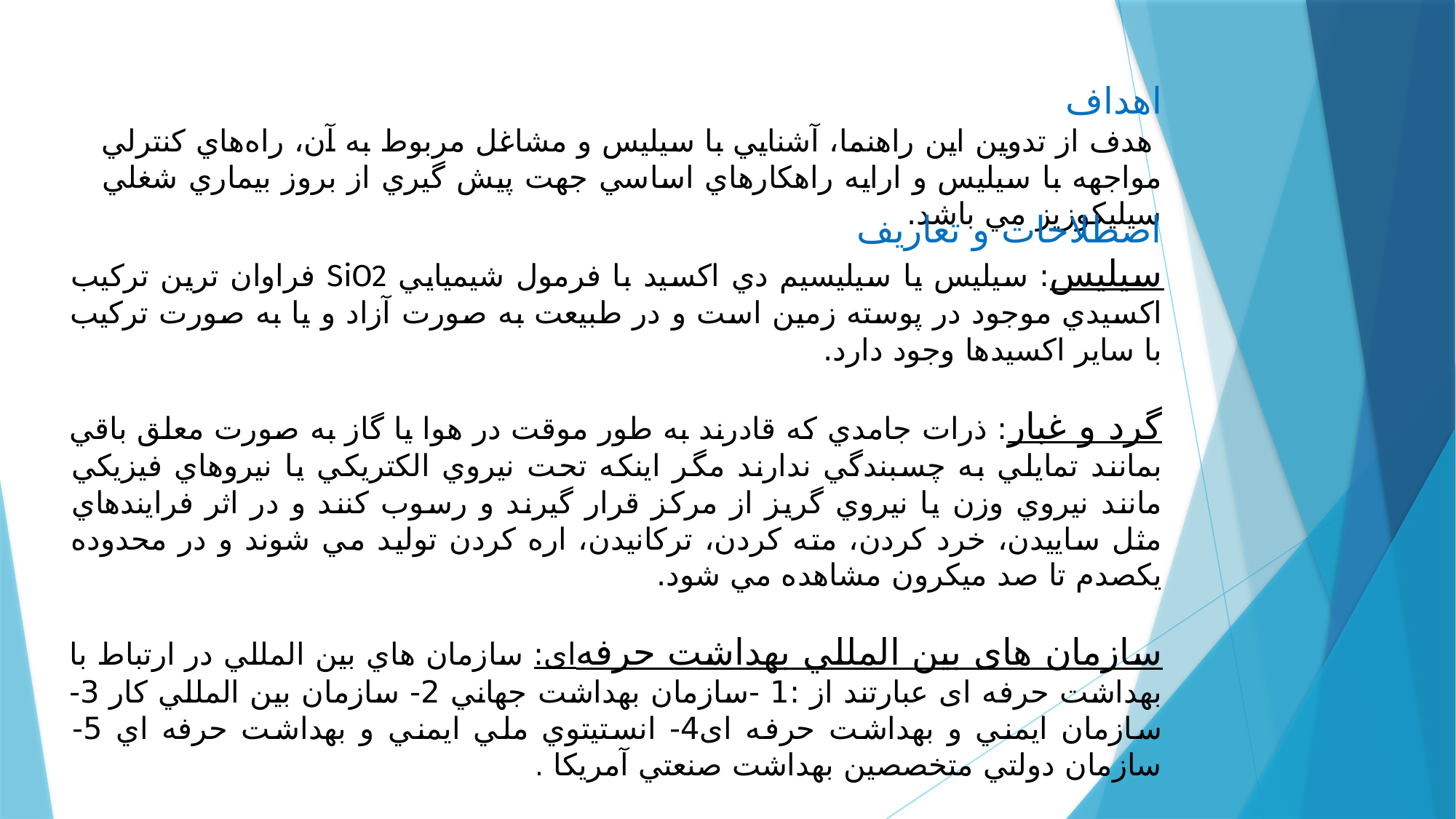

اهداف
 هدف از تدوين اين راهنما، آشنايي با سيليس و مشاغل مربوط به آن، راه‌هاي كنترلي مواجهه با سيليس و ارايه راهكارهاي اساسي جهت پيش گيري از بروز بيماري شغلي سيليكوزيز مي باشد.
اصطلاحات و تعاریف
سيليس: سيليس يا سيليسيم دي اكسيد با فرمول شيميايي SiO2 فراوان ترين تركيب اكسيدي موجود در پوسته زمين است و در طبيعت به صورت آزاد و يا به صورت تركيب با ساير اكسيدها وجود دارد.

گرد و غبار: ذرات جامدي كه قادرند به طور موقت در هوا يا گاز به صورت معلق باقي بمانند تمايلي به چسبندگي ندارند مگر اينكه تحت نيروي الكتريكي يا نيروهاي فيزيكي مانند نيروي وزن يا نيروي گريز از مركز قرار گيرند و رسوب كنند و در اثر فرايندهاي مثل ساييدن، خرد كردن، مته كردن، تركانيدن، اره كردن توليد مي شوند و در محدوده يكصدم تا صد ميكرون مشاهده مي شود.

سازمان های بين المللي بهداشت حرفه‌ای: سازمان هاي بین المللي در ارتباط با بهداشت حرفه ای عبارتند از :1 -سازمان بهداشت جهاني 2- سازمان بين المللي كار 3-سازمان ايمني و بهداشت حرفه ای4- انستيتوي ملي ايمني و بهداشت حرفه اي 5- سازمان دولتي متخصصین بهداشت صنعتي آمريكا .